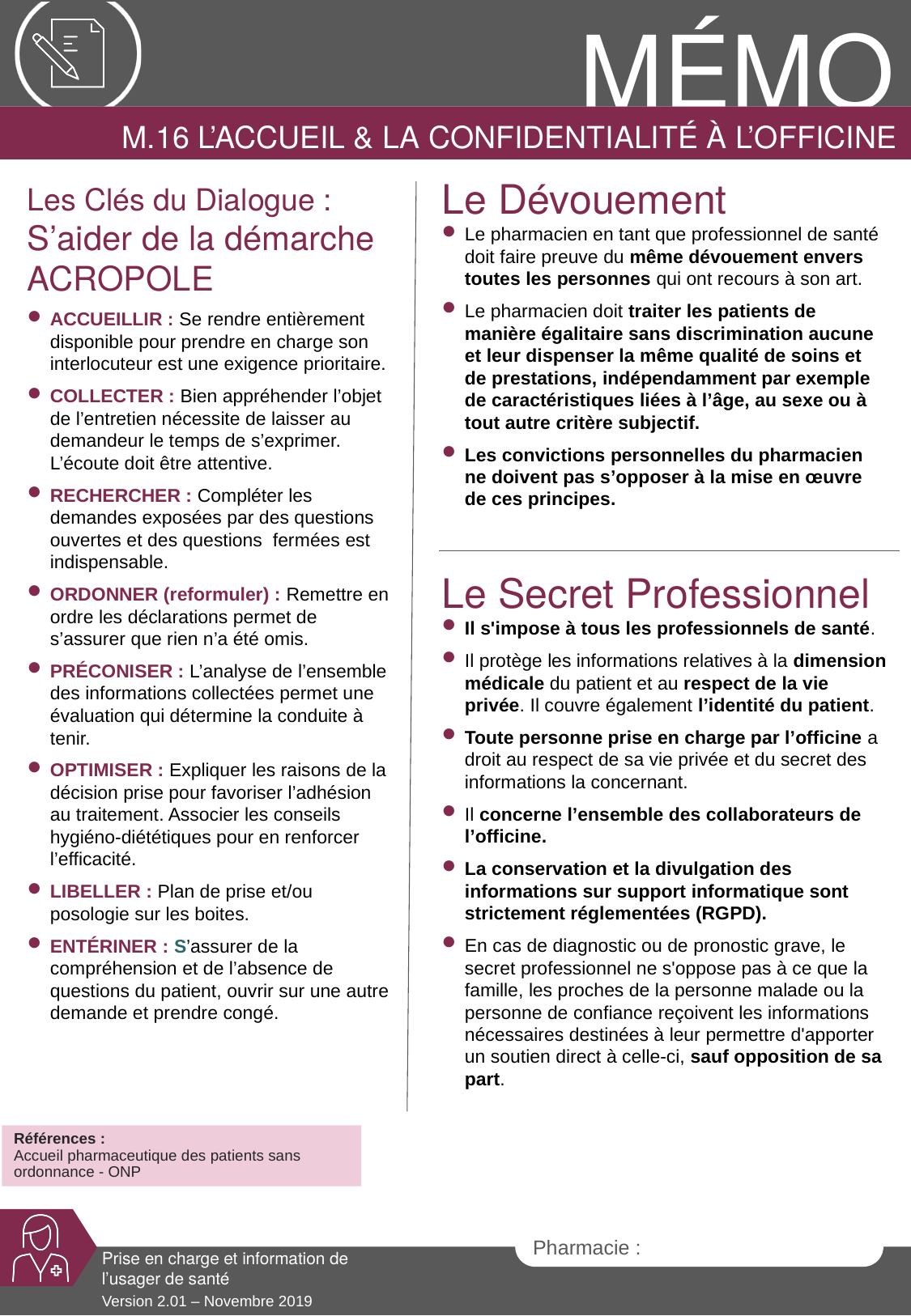

# M.16 L’accueil & la Confidentialité à l’Officine
Le Dévouement
Le pharmacien en tant que professionnel de santé doit faire preuve du même dévouement envers toutes les personnes qui ont recours à son art.
Le pharmacien doit traiter les patients de manière égalitaire sans discrimination aucune et leur dispenser la même qualité de soins et de prestations, indépendamment par exemple de caractéristiques liées à l’âge, au sexe ou à tout autre critère subjectif.
Les convictions personnelles du pharmacien ne doivent pas s’opposer à la mise en œuvre de ces principes.
Les Clés du Dialogue :
S’aider de la démarche ACROPOLE
ACCUEILLIR : Se rendre entièrement disponible pour prendre en charge son interlocuteur est une exigence prioritaire.
COLLECTER : Bien appréhender l’objet de l’entretien nécessite de laisser au demandeur le temps de s’exprimer. L’écoute doit être attentive.
RECHERCHER : Compléter les demandes exposées par des questions ouvertes et des questions  fermées est indispensable.
ORDONNER (reformuler) : Remettre en ordre les déclarations permet de s’assurer que rien n’a été omis.
PRÉCONISER : L’analyse de l’ensemble des informations collectées permet une évaluation qui détermine la conduite à tenir.
OPTIMISER : Expliquer les raisons de la décision prise pour favoriser l’adhésion au traitement. Associer les conseils hygiéno-diététiques pour en renforcer l’efficacité.
LIBELLER : Plan de prise et/ou posologie sur les boites.
ENTÉRINER : S’assurer de la compréhension et de l’absence de questions du patient, ouvrir sur une autre demande et prendre congé.
Le Secret Professionnel
Il s'impose à tous les professionnels de santé.
Il protège les informations relatives à la dimension médicale du patient et au respect de la vie privée. Il couvre également l’identité du patient.
Toute personne prise en charge par l’officine a droit au respect de sa vie privée et du secret des informations la concernant.
Il concerne l’ensemble des collaborateurs de l’officine.
La conservation et la divulgation des informations sur support informatique sont strictement réglementées (RGPD).
En cas de diagnostic ou de pronostic grave, le secret professionnel ne s'oppose pas à ce que la famille, les proches de la personne malade ou la personne de confiance reçoivent les informations nécessaires destinées à leur permettre d'apporter un soutien direct à celle-ci, sauf opposition de sa part.

Références :
Accueil pharmaceutique des patients sans ordonnance - ONP